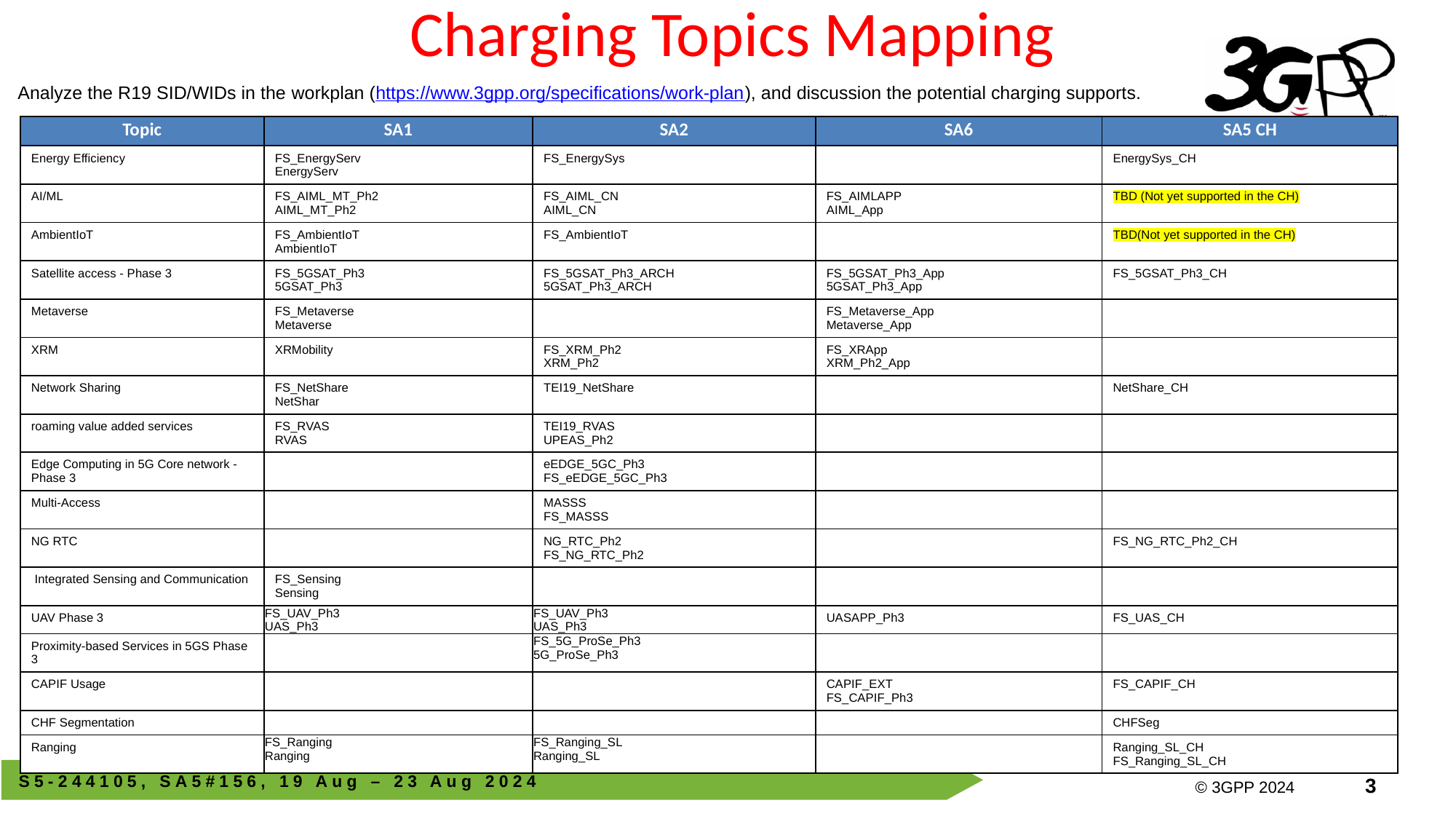

# Charging Topics Mapping
Analyze the R19 SID/WIDs in the workplan (https://www.3gpp.org/specifications/work-plan), and discussion the potential charging supports.
| Topic | SA1 | SA2 | SA6 | SA5 CH |
| --- | --- | --- | --- | --- |
| Energy Efficiency | FS\_EnergyServ EnergyServ | FS\_EnergySys |  | EnergySys\_CH |
| AI/ML | FS\_AIML\_MT\_Ph2 AIML\_MT\_Ph2 | FS\_AIML\_CN AIML\_CN | FS\_AIMLAPP AIML\_App | TBD (Not yet supported in the CH) |
| AmbientIoT | FS\_AmbientIoT AmbientIoT | FS\_AmbientIoT |  | TBD(Not yet supported in the CH) |
| Satellite access - Phase 3 | FS\_5GSAT\_Ph3 5GSAT\_Ph3 | FS\_5GSAT\_Ph3\_ARCH 5GSAT\_Ph3\_ARCH | FS\_5GSAT\_Ph3\_App 5GSAT\_Ph3\_App | FS\_5GSAT\_Ph3\_CH |
| Metaverse | FS\_Metaverse Metaverse |  | FS\_Metaverse\_App Metaverse\_App |  |
| XRM | XRMobility | FS\_XRM\_Ph2 XRM\_Ph2 | FS\_XRApp XRM\_Ph2\_App |  |
| Network Sharing | FS\_NetShare NetShar | TEI19\_NetShare |  | NetShare\_CH |
| roaming value added services | FS\_RVAS RVAS | TEI19\_RVAS UPEAS\_Ph2 |  |  |
| Edge Computing in 5G Core network - Phase 3 |  | eEDGE\_5GC\_Ph3 FS\_eEDGE\_5GC\_Ph3 |  |  |
| Multi-Access |  | MASSS FS\_MASSS |  |  |
| NG RTC |  | NG\_RTC\_Ph2 FS\_NG\_RTC\_Ph2 |  | FS\_NG\_RTC\_Ph2\_CH |
| Integrated Sensing and Communication | FS\_Sensing Sensing |  |  |  |
| UAV Phase 3 | FS\_UAV\_Ph3 UAS\_Ph3 | FS\_UAV\_Ph3 UAS\_Ph3 | UASAPP\_Ph3 | FS\_UAS\_CH |
| Proximity-based Services in 5GS Phase 3 |  | FS\_5G\_ProSe\_Ph3 5G\_ProSe\_Ph3 |  |  |
| CAPIF Usage |  |  | CAPIF\_EXT FS\_CAPIF\_Ph3 | FS\_CAPIF\_CH |
| CHF Segmentation |  |  |  | CHFSeg |
| Ranging | FS\_Ranging Ranging | FS\_Ranging\_SL Ranging\_SL |  | Ranging\_SL\_CH FS\_Ranging\_SL\_CH |